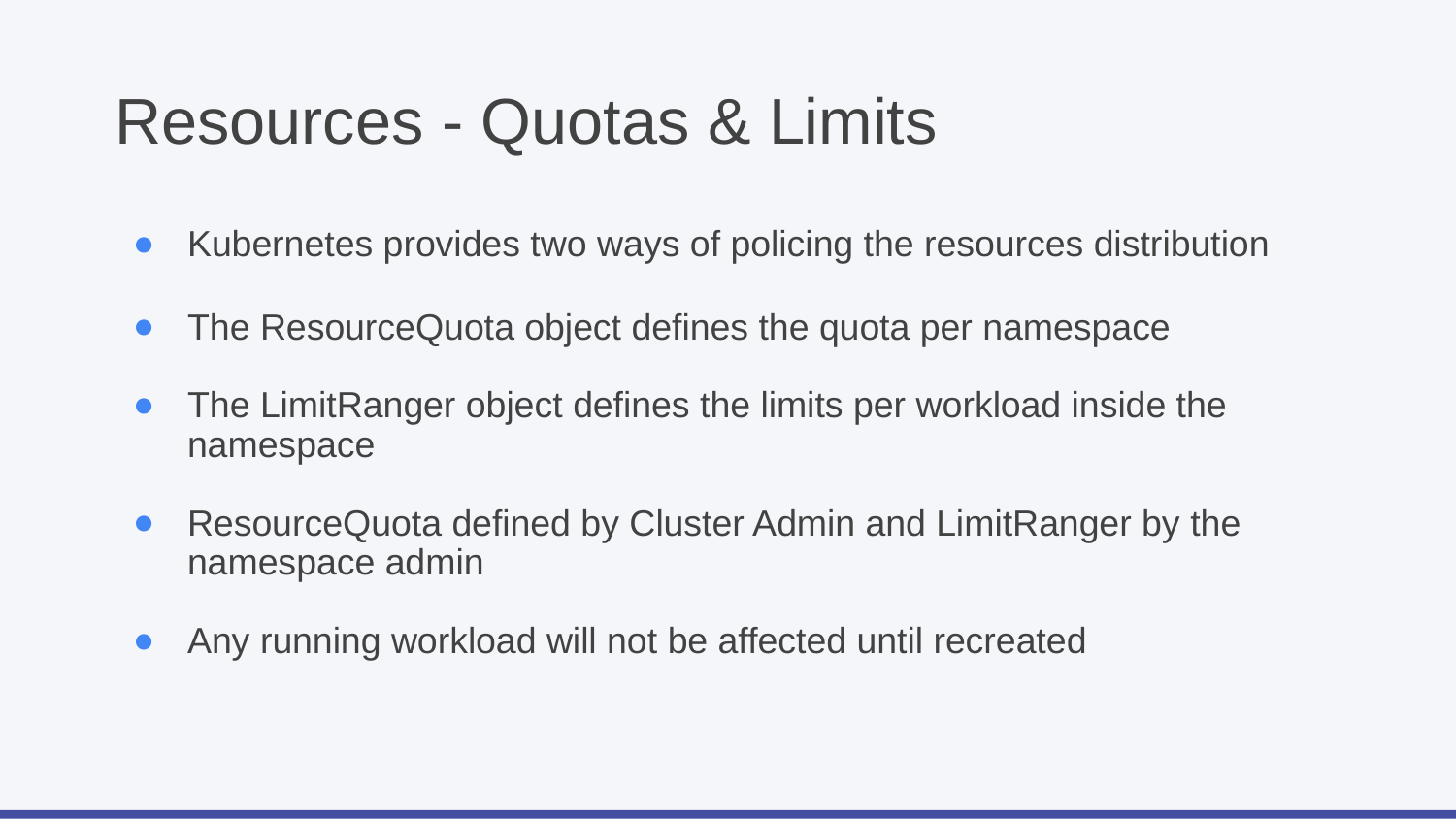

# Resources - Quotas & Limits
Kubernetes provides two ways of policing the resources distribution
The ResourceQuota object defines the quota per namespace
The LimitRanger object defines the limits per workload inside the namespace
ResourceQuota defined by Cluster Admin and LimitRanger by the namespace admin
Any running workload will not be affected until recreated